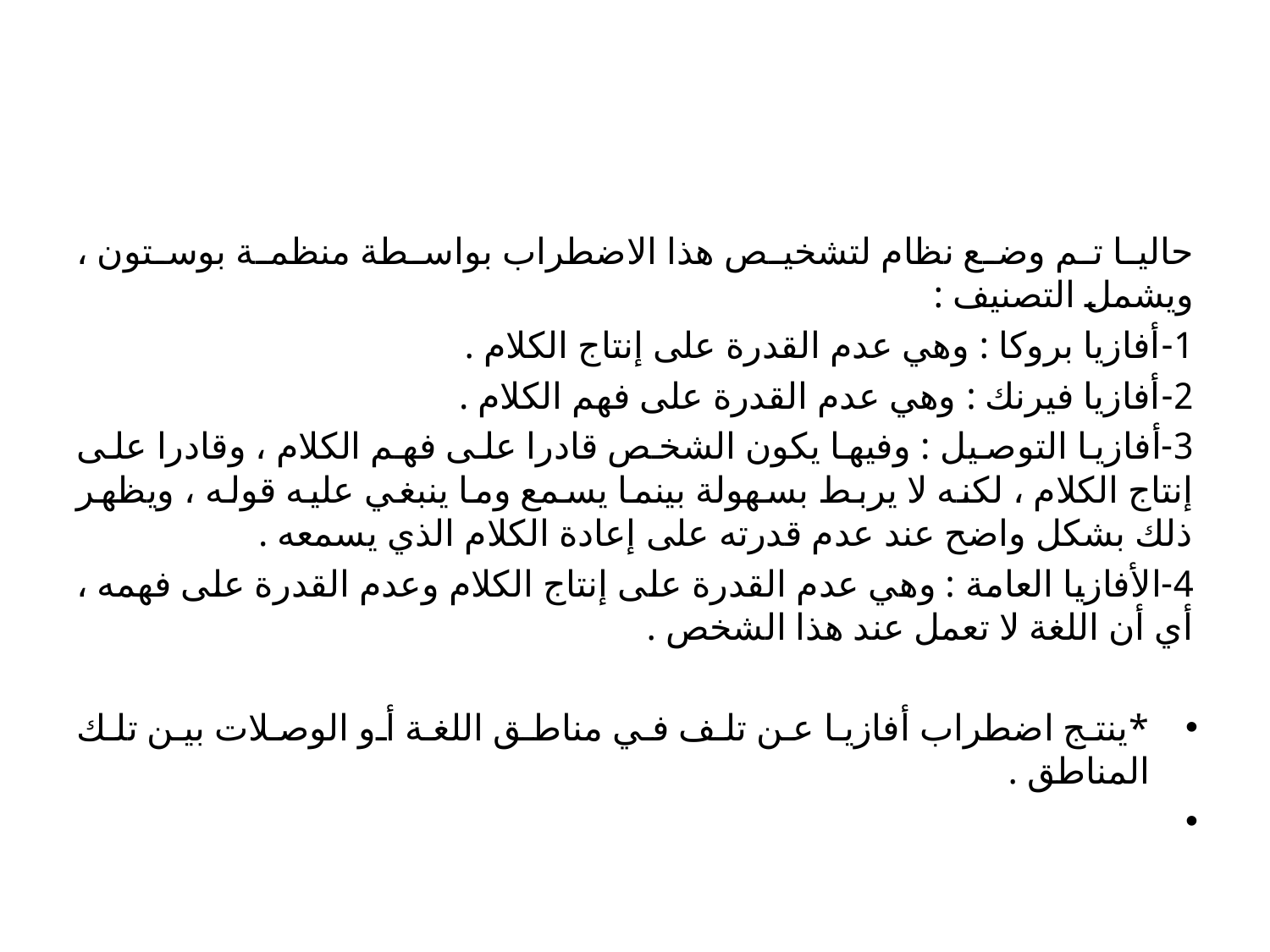

#
حاليا تم وضع نظام لتشخيص هذا الاضطراب بواسطة منظمة بوستون ، ويشمل التصنيف :
1-أفازيا بروكا : وهي عدم القدرة على إنتاج الكلام .
2-أفازيا فيرنك : وهي عدم القدرة على فهم الكلام .
3-أفازيا التوصيل : وفيها يكون الشخص قادرا على فهم الكلام ، وقادرا على إنتاج الكلام ، لكنه لا يربط بسهولة بينما يسمع وما ينبغي عليه قوله ، ويظهر ذلك بشكل واضح عند عدم قدرته على إعادة الكلام الذي يسمعه .
4-الأفازيا العامة : وهي عدم القدرة على إنتاج الكلام وعدم القدرة على فهمه ، أي أن اللغة لا تعمل عند هذا الشخص .

*ينتج اضطراب أفازيا عن تلف في مناطق اللغة أو الوصلات بين تلك المناطق .